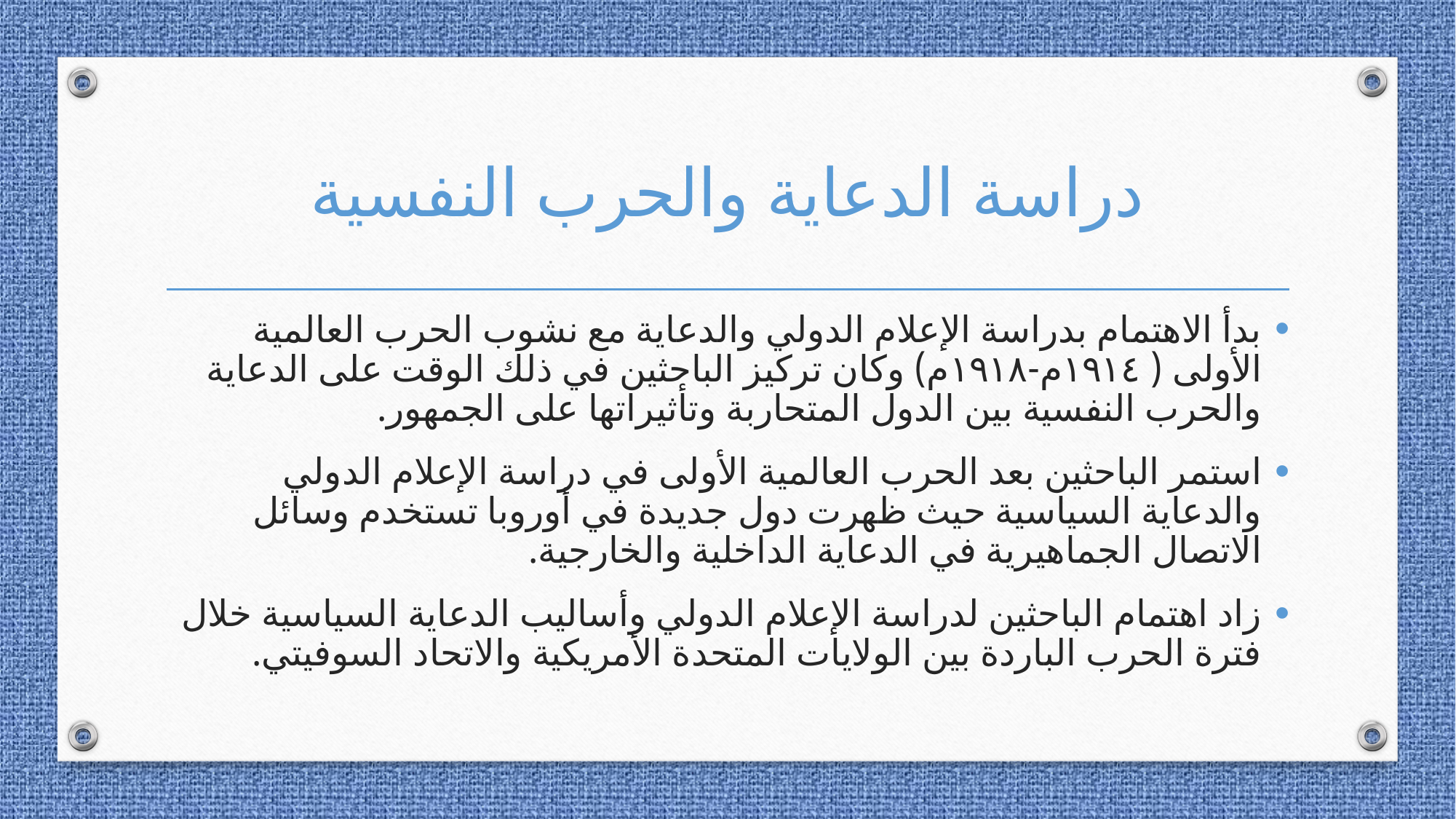

# دراسة الدعاية والحرب النفسية
بدأ الاهتمام بدراسة الإعلام الدولي والدعاية مع نشوب الحرب العالمية الأولى ( ١٩١٤م-١٩١٨م) وكان تركيز الباحثين في ذلك الوقت على الدعاية والحرب النفسية بين الدول المتحاربة وتأثيراتها على الجمهور.
استمر الباحثين بعد الحرب العالمية الأولى في دراسة الإعلام الدولي والدعاية السياسية حيث ظهرت دول جديدة في أوروبا تستخدم وسائل الاتصال الجماهيرية في الدعاية الداخلية والخارجية.
زاد اهتمام الباحثين لدراسة الإعلام الدولي وأساليب الدعاية السياسية خلال فترة الحرب الباردة بين الولايات المتحدة الأمريكية والاتحاد السوفيتي.